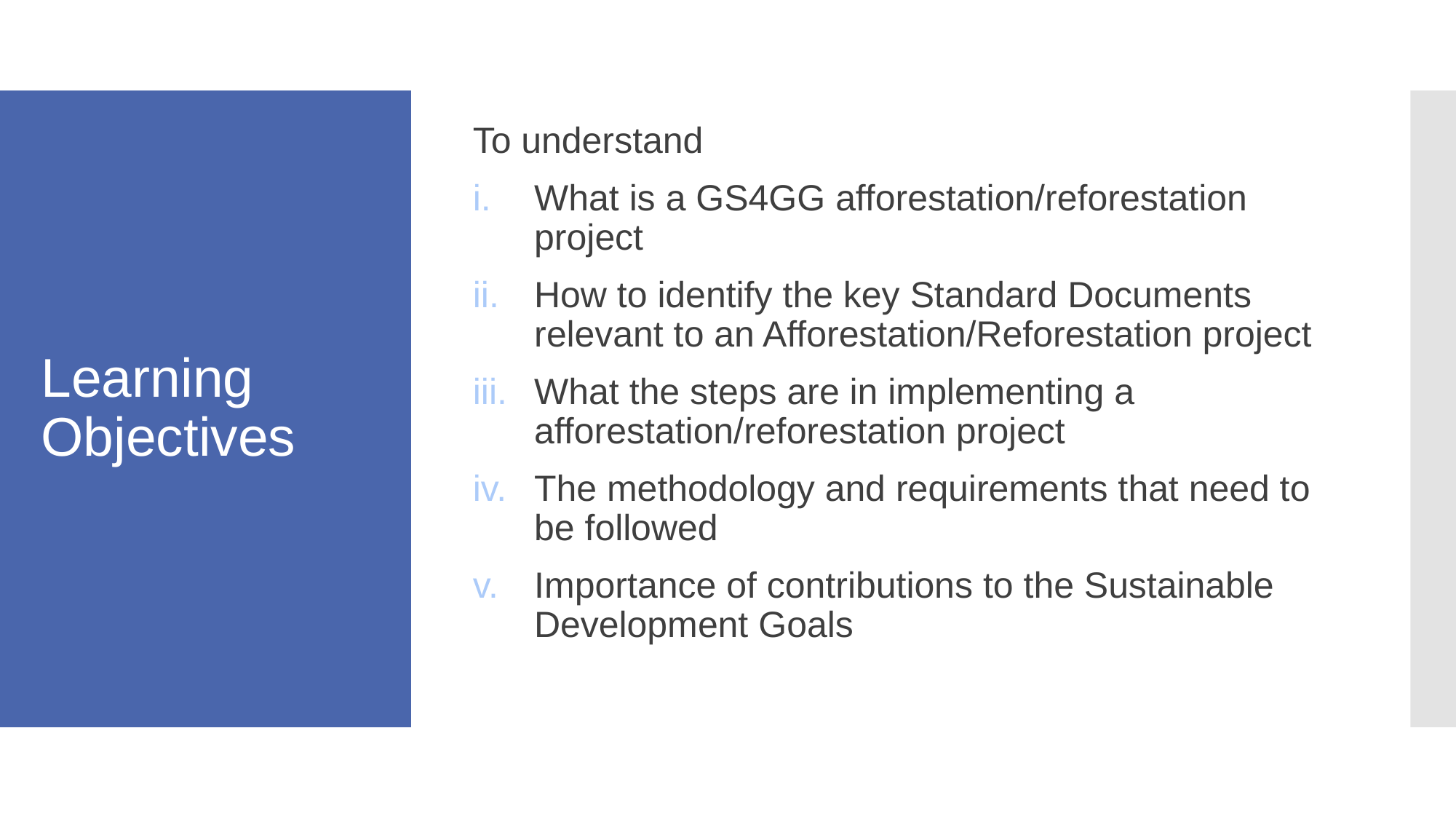

To understand
What is a GS4GG afforestation/reforestation project
How to identify the key Standard Documents relevant to an Afforestation/Reforestation project
What the steps are in implementing a afforestation/reforestation project
The methodology and requirements that need to be followed
Importance of contributions to the Sustainable Development Goals

# Learning Objectives